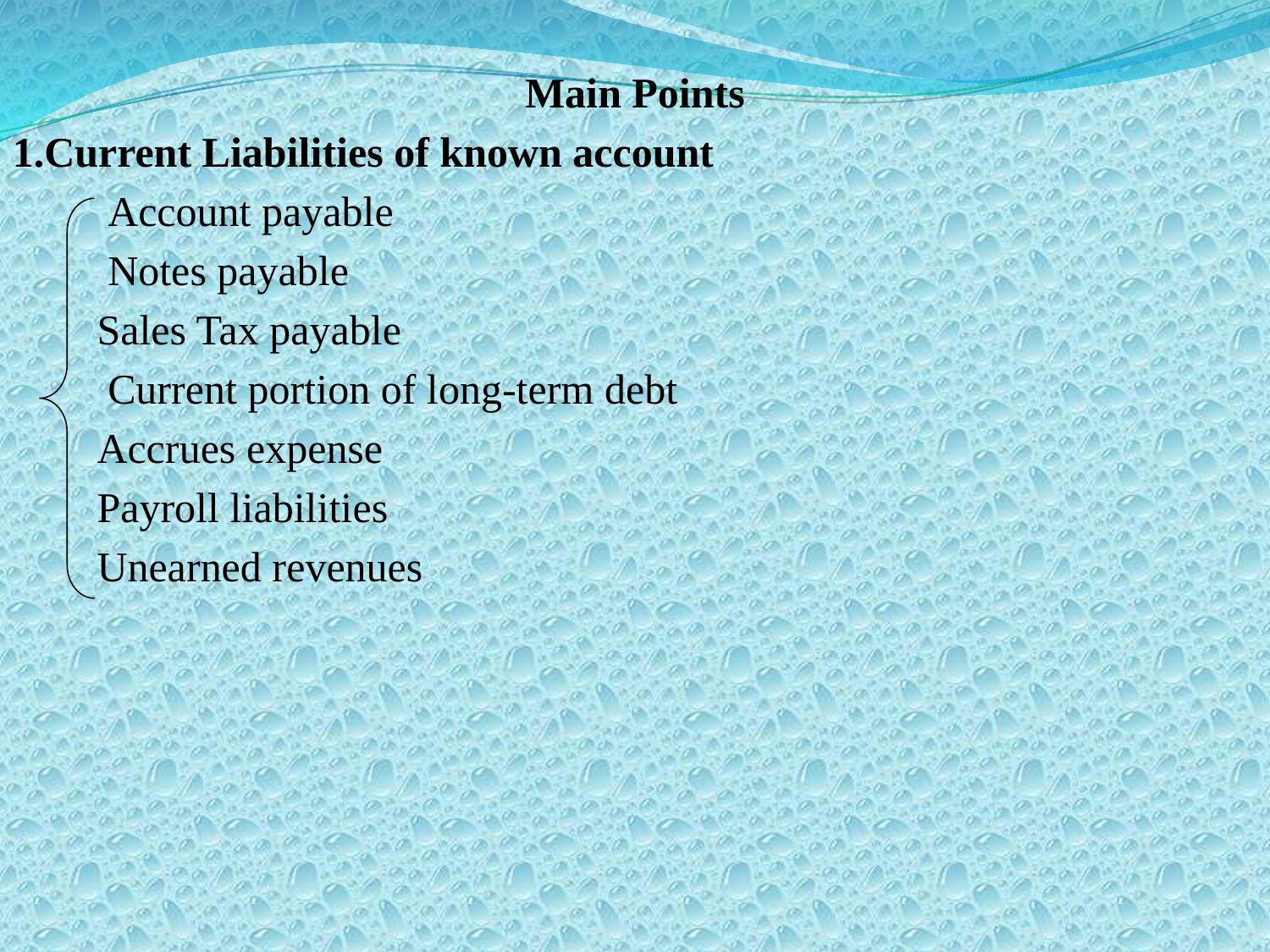

Main Points
1.Current Liabilities of known account
         Account payable
         Notes payable
        Sales Tax payable
         Current portion of long-term debt
        Accrues expense
        Payroll liabilities
        Unearned revenues